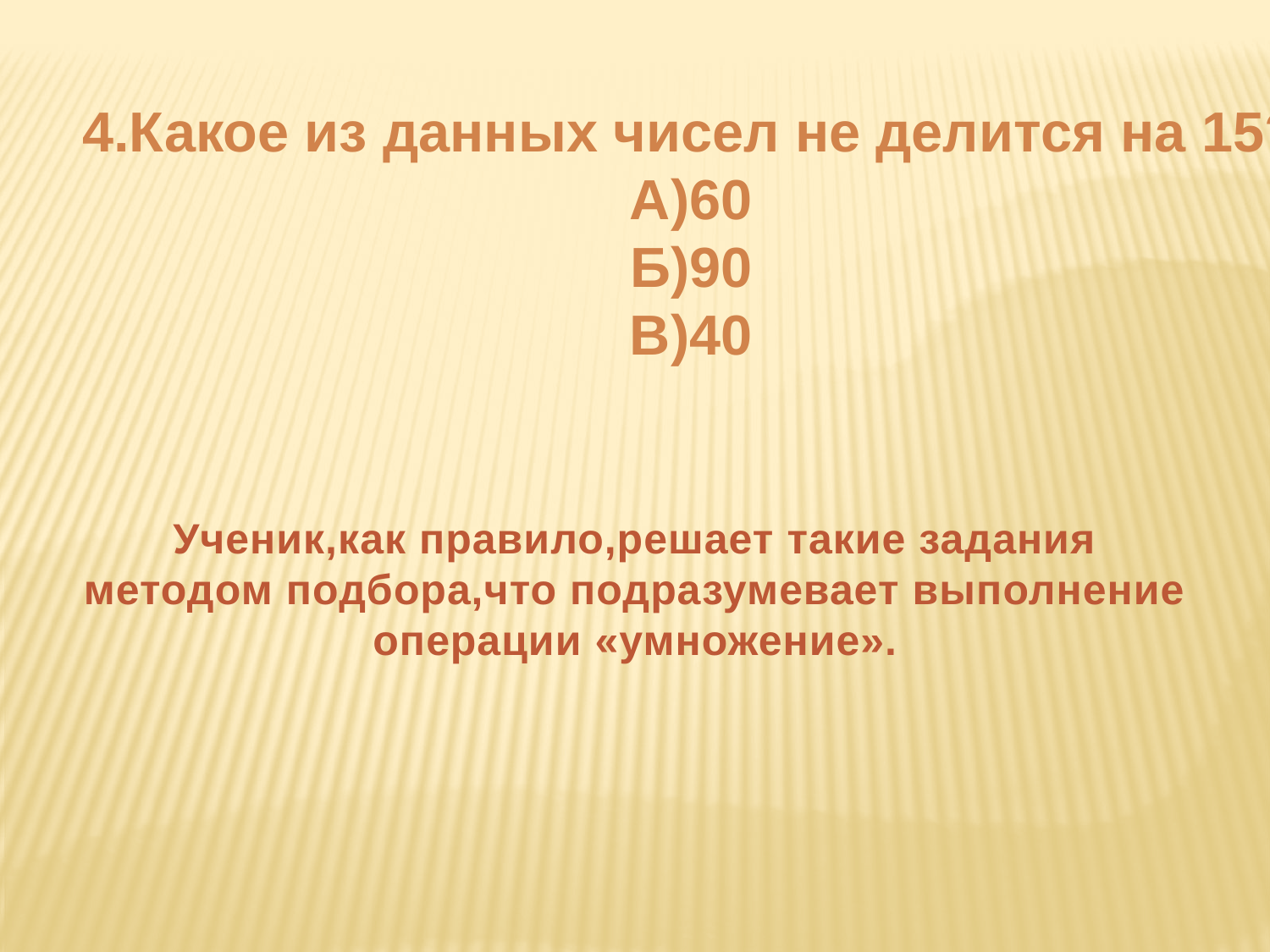

4.Какое из данных чисел не делится на 15?
А)60
Б)90
В)40
Ученик,как правило,решает такие задания методом подбора,что подразумевает выполнение операции «умножение».